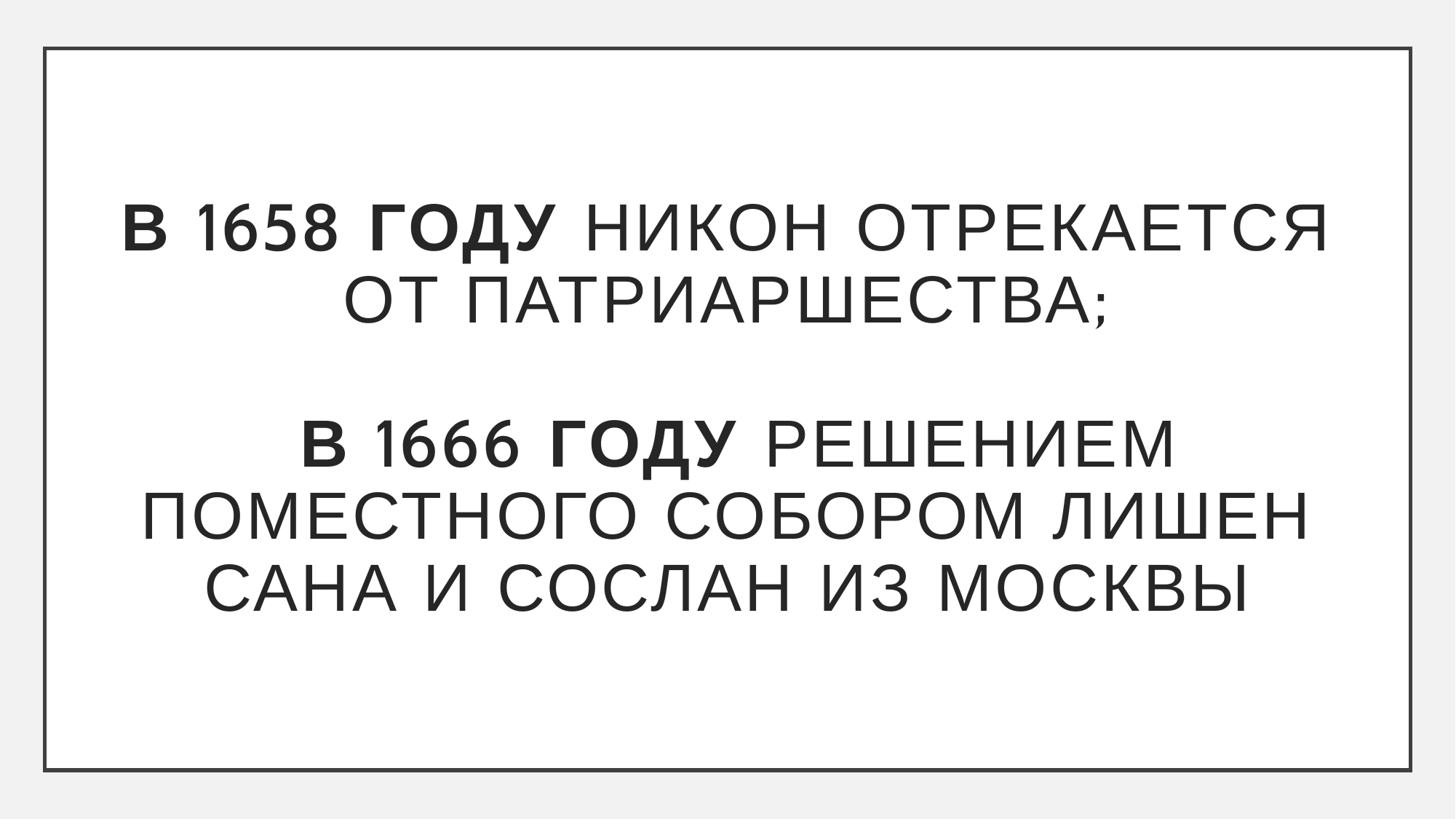

# В 1658 году Никон отрекается от патриаршества; в 1666 году решением Поместного собором лишен сана и сослан из Москвы